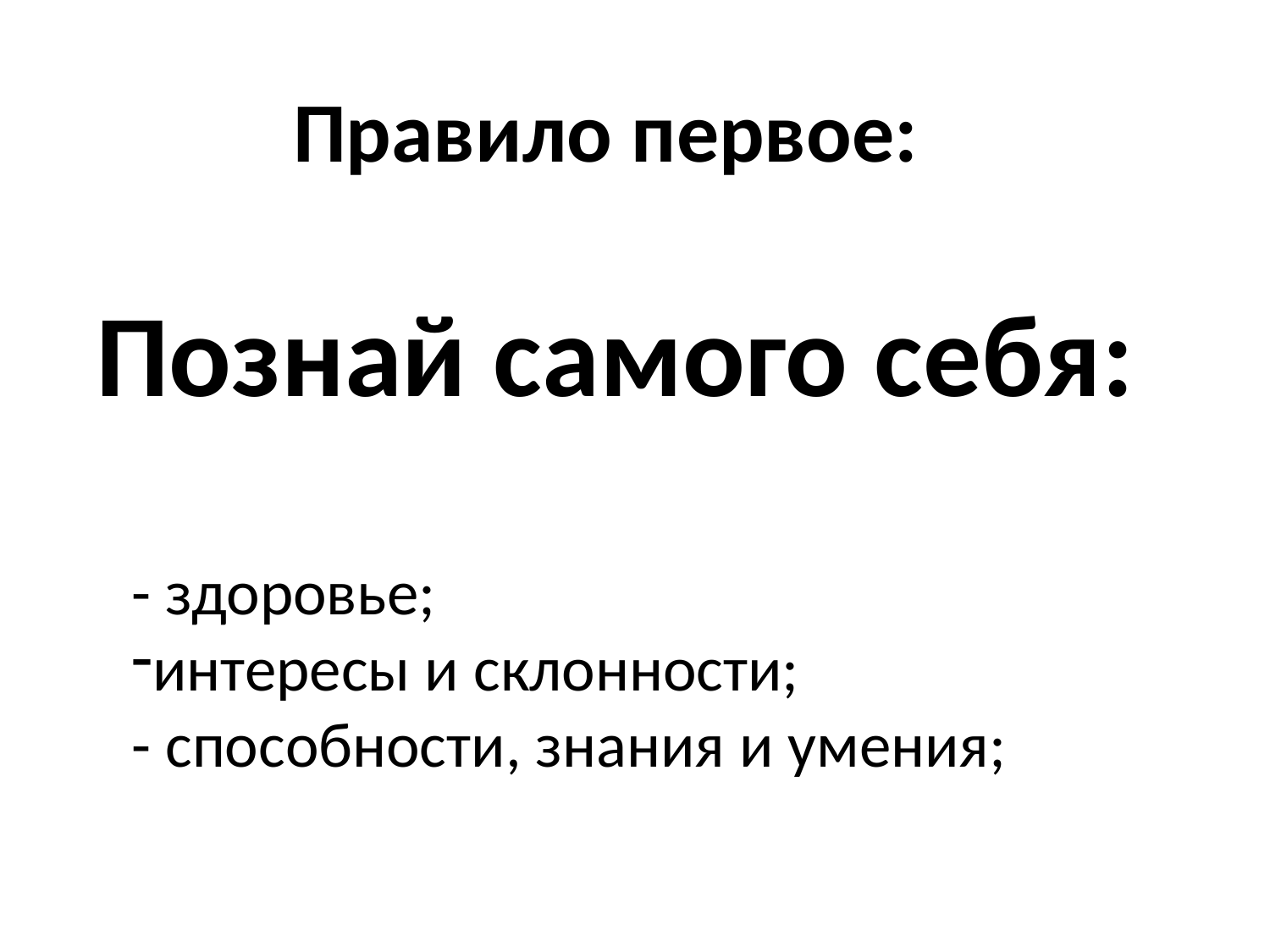

Правило первое:

Познай самого себя:
- здоровье;
интересы и склонности;
- способности, знания и умения;